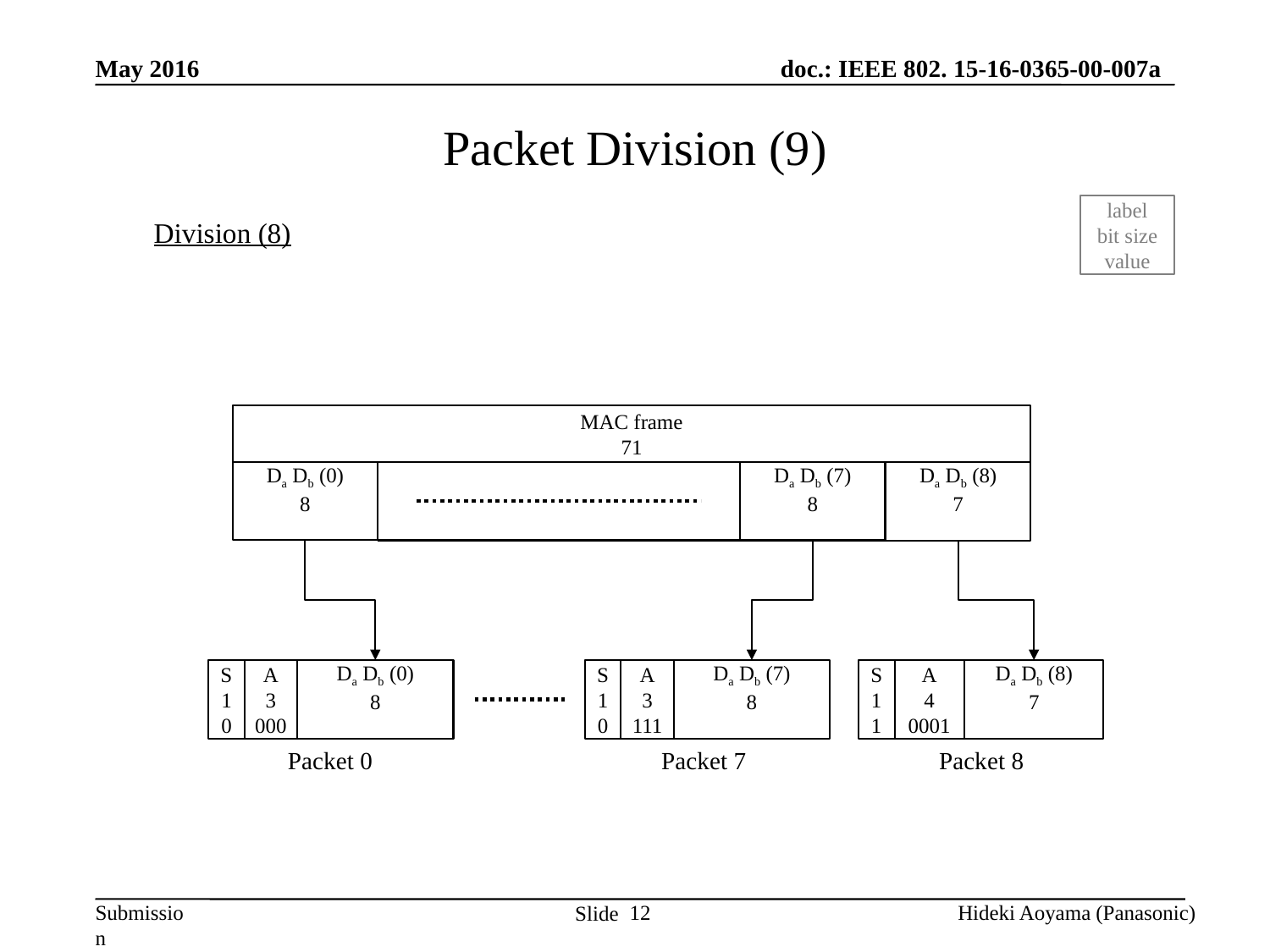

May 2016
# Packet Division (9)
label
bit size
value
Division (8)
MAC frame
71
Da Db (0)
8

Da Db (7)
8

Da Db (8)
7

S
1
0
A
3
000
Da Db (0)
8

S
1
0
A
3
111
Da Db (7)
8

S
1
1
A
4
0001
Da Db (8)
7

Packet 0
Packet 7
Packet 8
12
Hideki Aoyama (Panasonic)